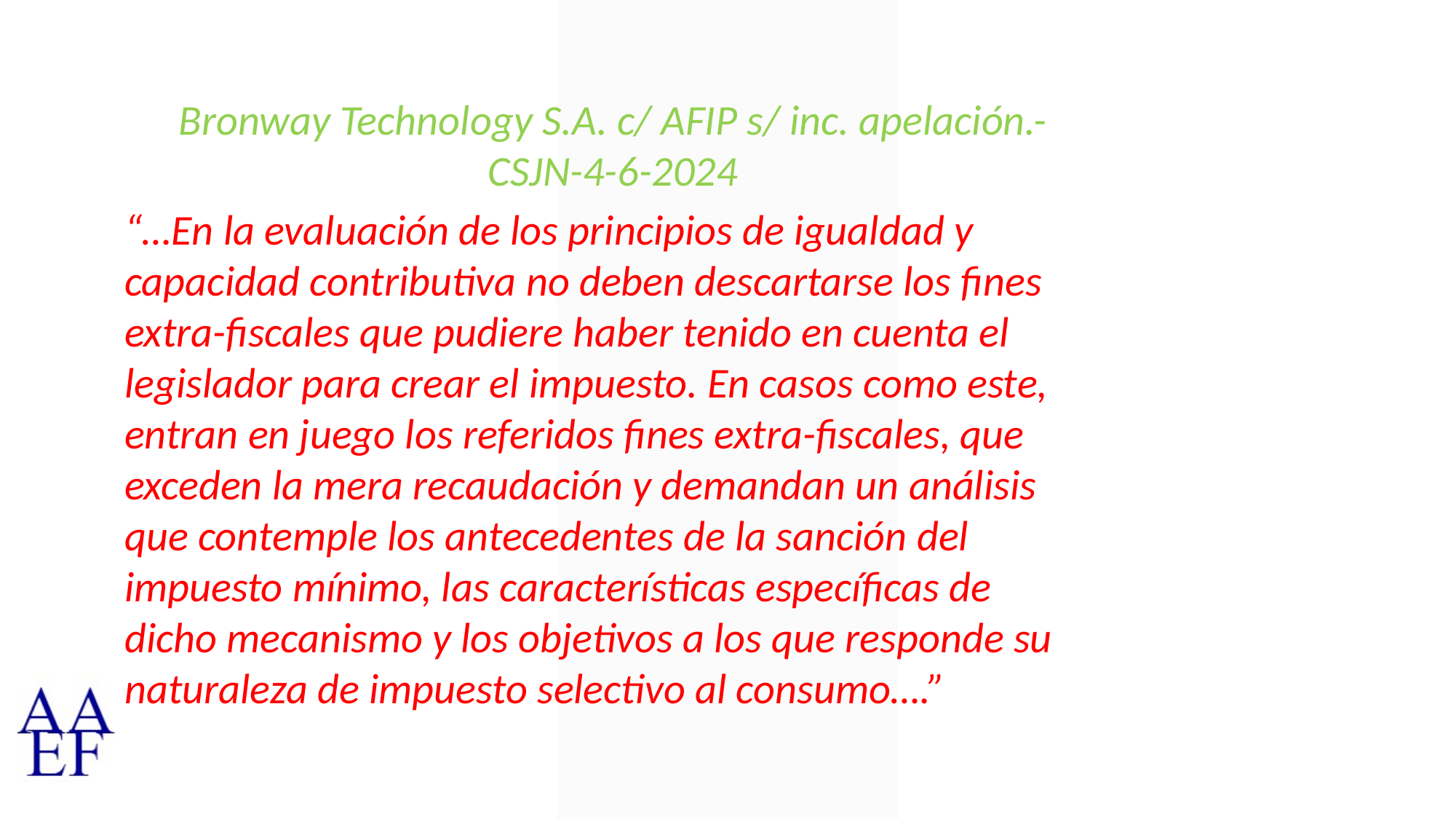

Bronway Technology S.A. c/ AFIP s/ inc. apelación.-CSJN-4-6-2024
“…En la evaluación de los principios de igualdad y capacidad contributiva no deben descartarse los fines extra-fiscales que pudiere haber tenido en cuenta el legislador para crear el impuesto. En casos como este, entran en juego los referidos fines extra-fiscales, que exceden la mera recaudación y demandan un análisis que contemple los antecedentes de la sanción del impuesto mínimo, las características específicas de dicho mecanismo y los objetivos a los que responde su naturaleza de impuesto selectivo al consumo….”